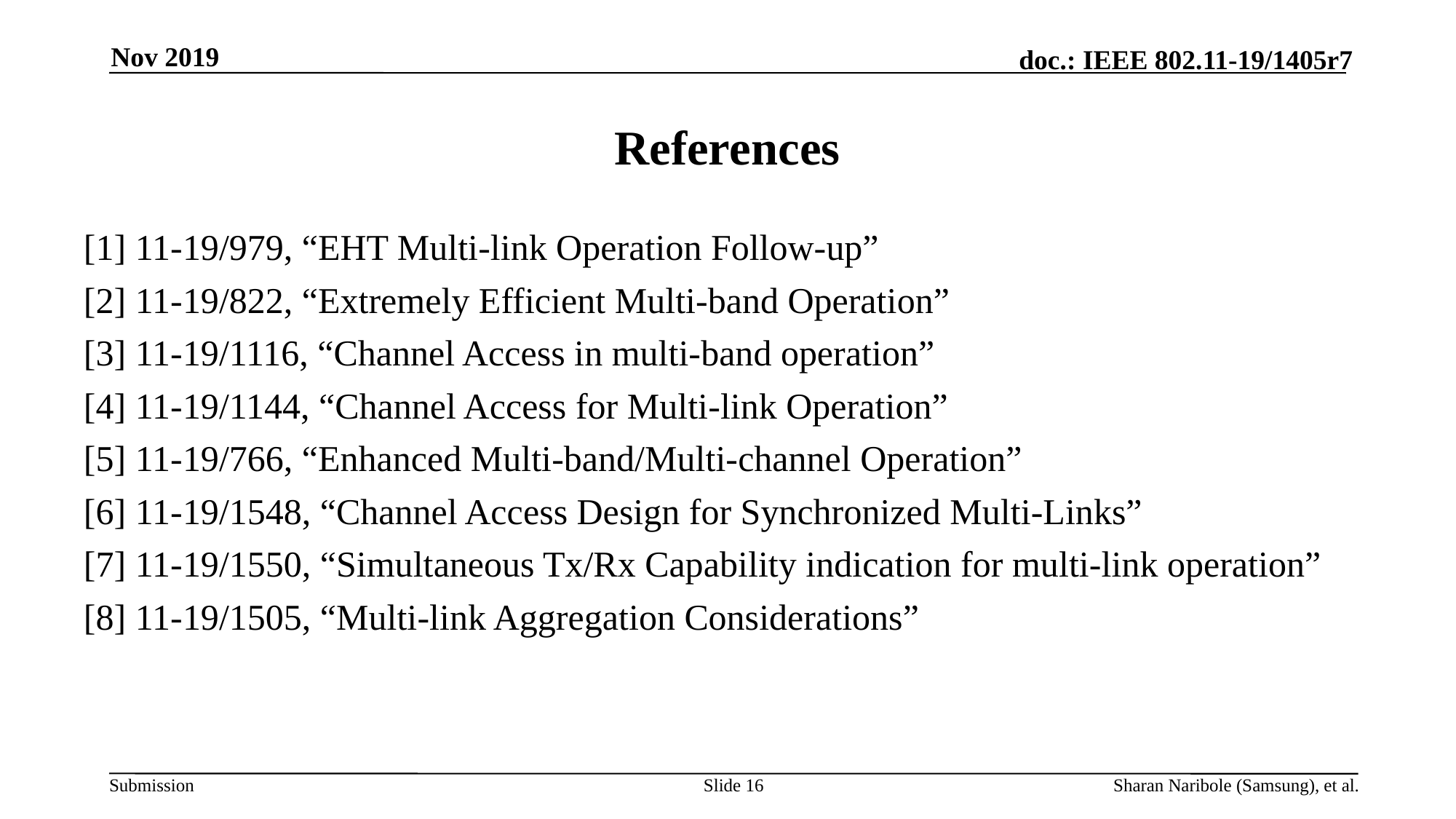

Nov 2019
# References
[1] 11-19/979, “EHT Multi-link Operation Follow-up”
[2] 11-19/822, “Extremely Efficient Multi-band Operation”
[3] 11-19/1116, “Channel Access in multi-band operation”
[4] 11-19/1144, “Channel Access for Multi-link Operation”
[5] 11-19/766, “Enhanced Multi-band/Multi-channel Operation”
[6] 11-19/1548, “Channel Access Design for Synchronized Multi-Links”
[7] 11-19/1550, “Simultaneous Tx/Rx Capability indication for multi-link operation”
[8] 11-19/1505, “Multi-link Aggregation Considerations”
Slide 16
Sharan Naribole (Samsung), et al.